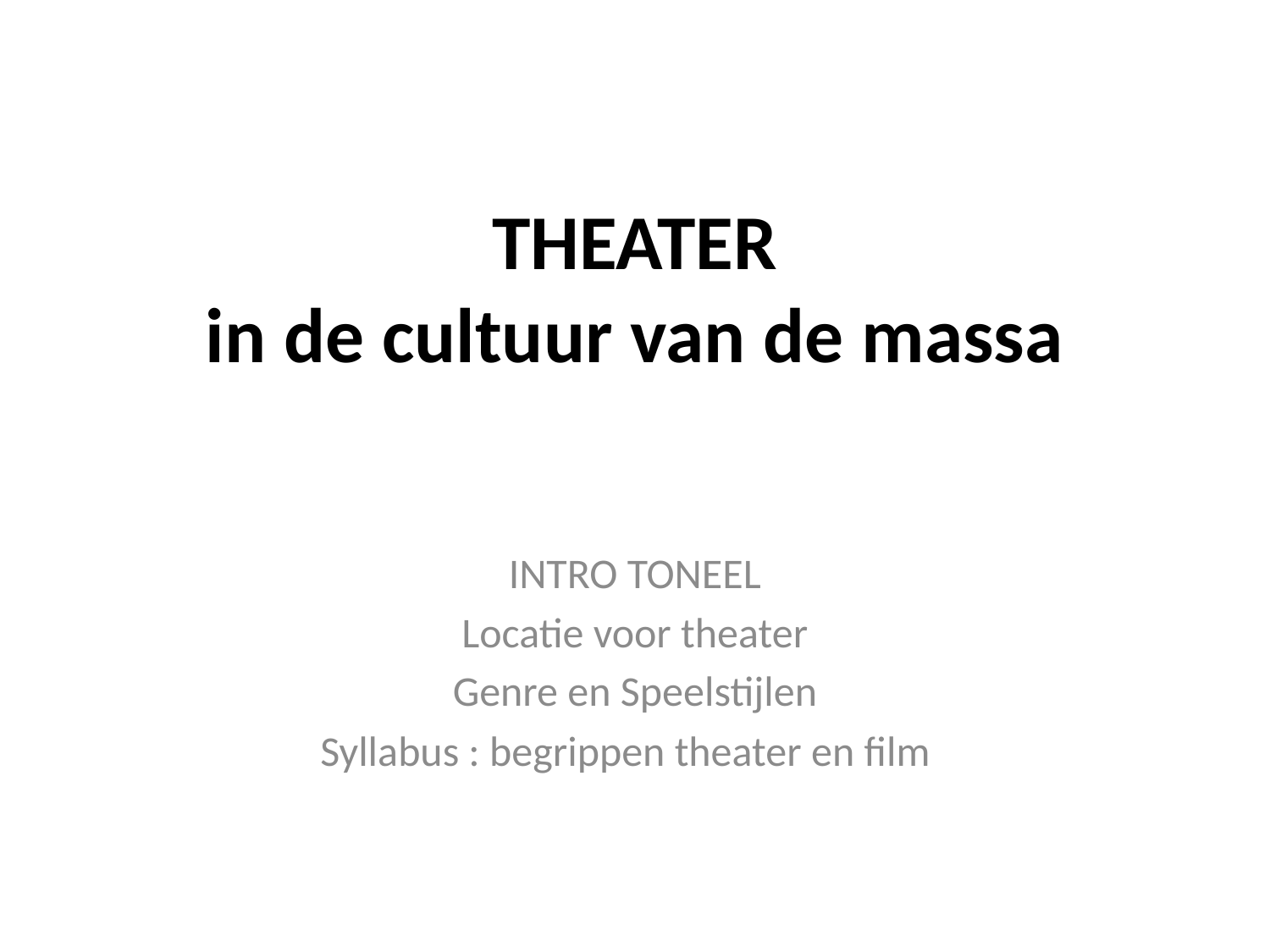

# THEATER in de cultuur van de massa
INTRO TONEEL
Locatie voor theater
Genre en Speelstijlen
Syllabus : begrippen theater en film